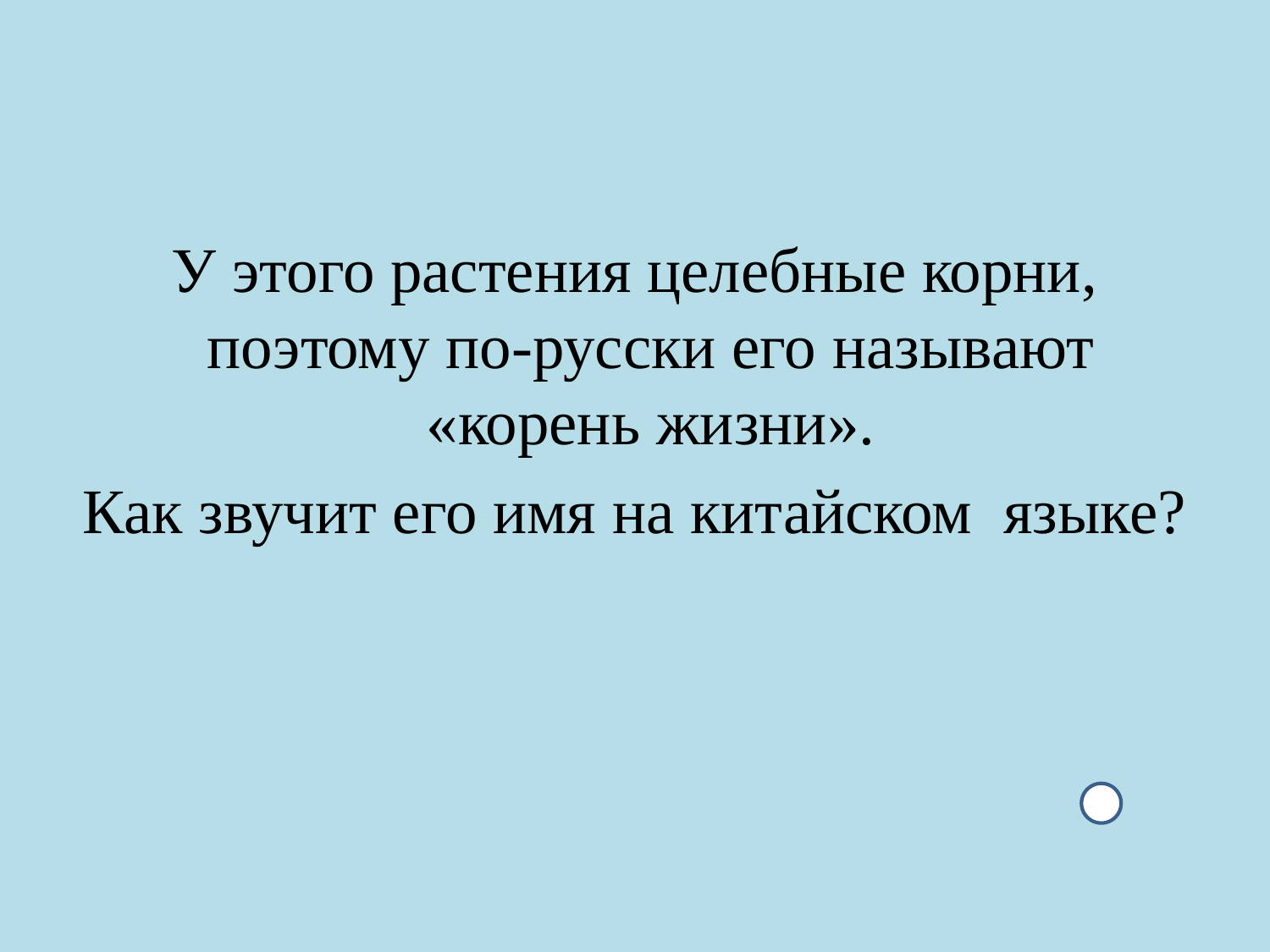

#
У этого растения целебные корни, поэтому по-русски его называют  «корень жизни».
Как звучит его имя на китайском  языке?